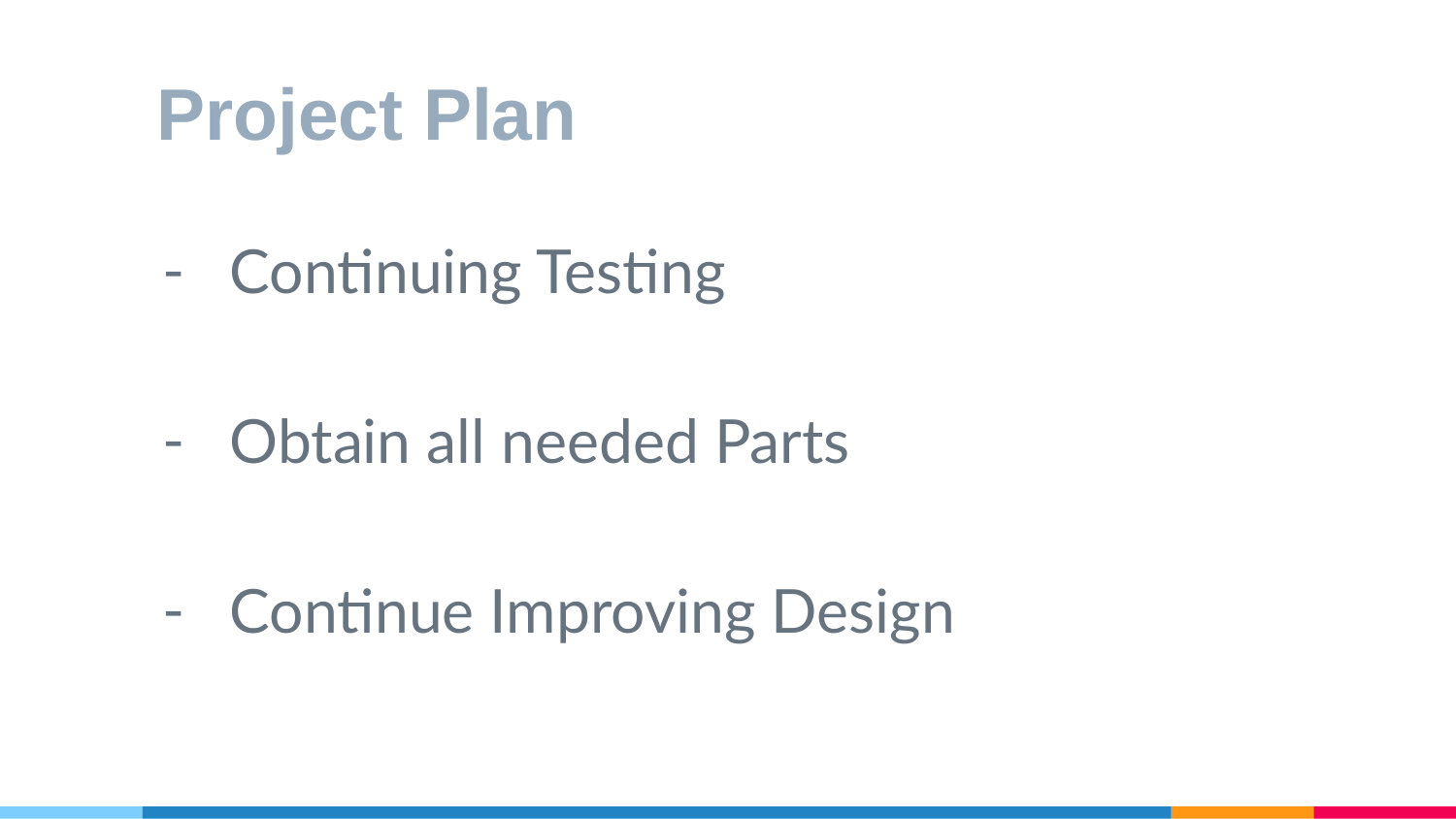

# Project Plan
Continuing Testing

Obtain all needed Parts

Continue Improving Design